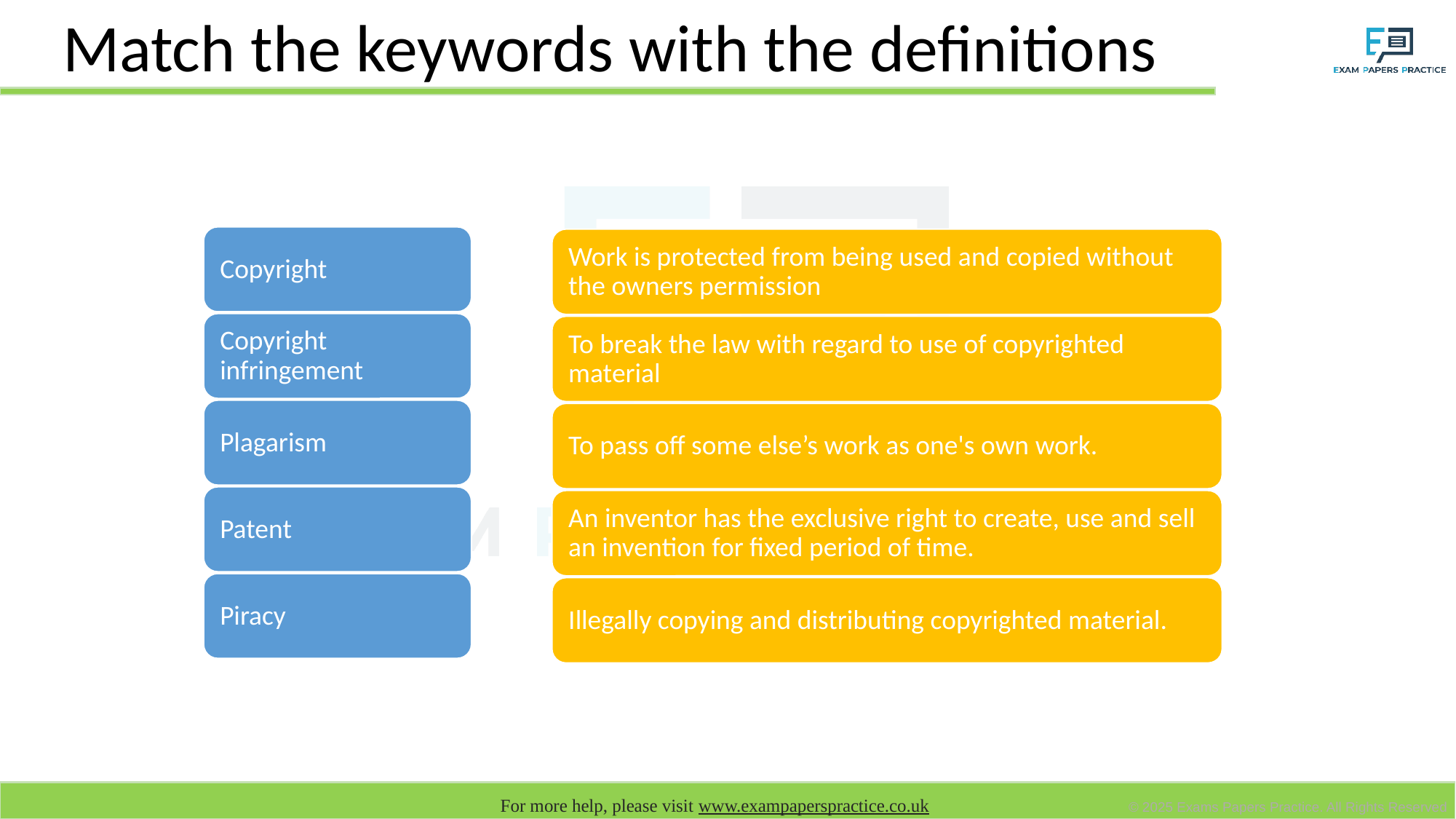

# Match the keywords with the definitions
Work is protected from being used and copied without the owners permission
To break the law with regard to use of copyrighted material
To pass off some else’s work as one's own work.
An inventor has the exclusive right to create, use and sell an invention for fixed period of time.
Illegally copying and distributing copyrighted material.
Copyright
Copyright infringement
Plagarism
Patent
Piracy